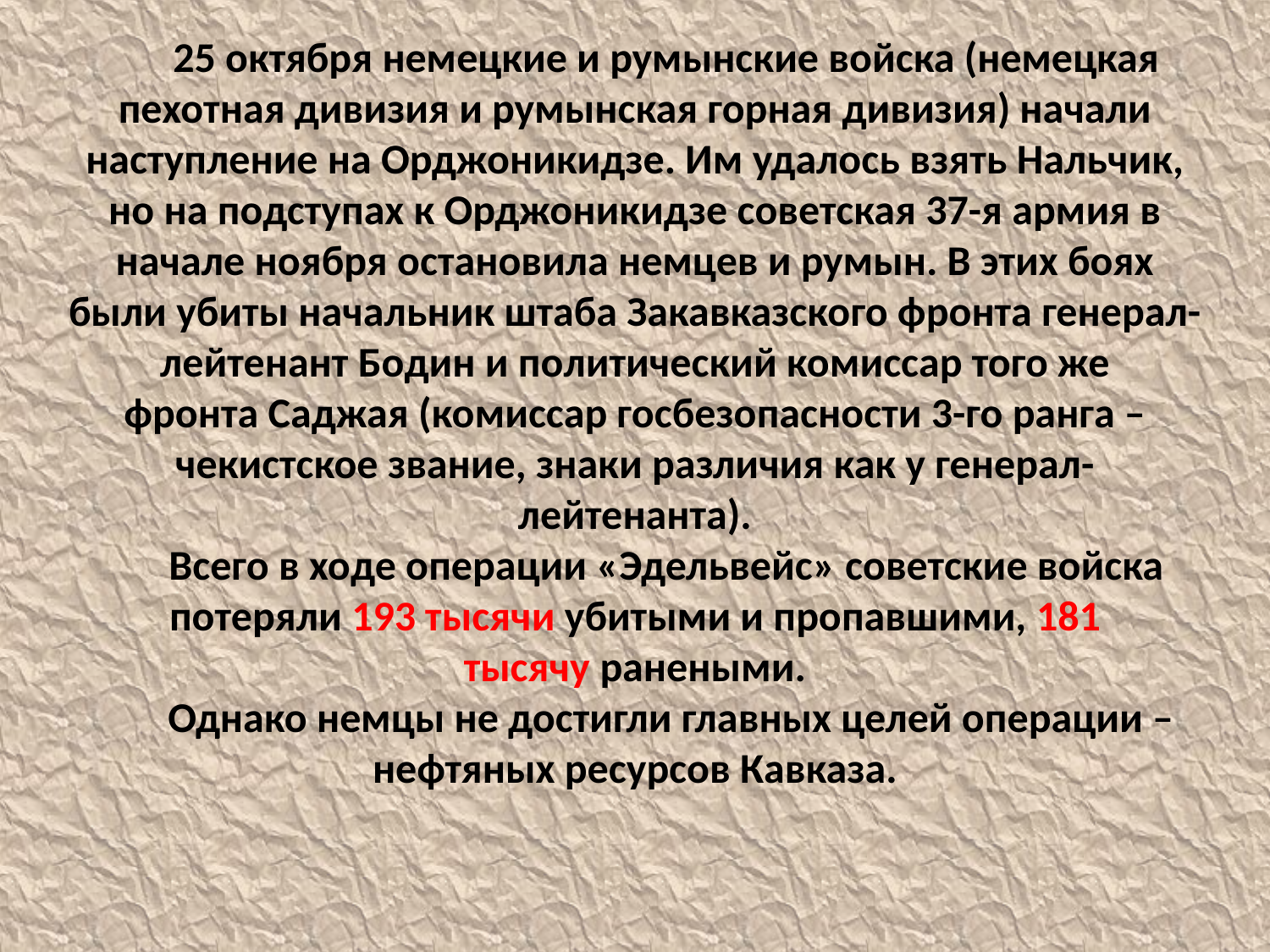

25 октября немецкие и румынские войска (немецкая пехотная дивизия и румынская горная дивизия) начали наступление на Орджоникидзе. Им удалось взять Нальчик, но на подступах к Орджоникидзе советская 37-я армия в начале ноября остановила немцев и румын. В этих боях были убиты начальник штаба Закавказского фронта генерал-лейтенант Бодин и политический комиссар того же фронта Саджая (комиссар госбезопасности 3-го ранга – чекистское звание, знаки различия как у генерал-лейтенанта).
Всего в ходе операции «Эдельвейс» советские войска потеряли 193 тысячи убитыми и пропавшими, 181 тысячу ранеными.
 Однако немцы не достигли главных целей операции – нефтяных ресурсов Кавказа.